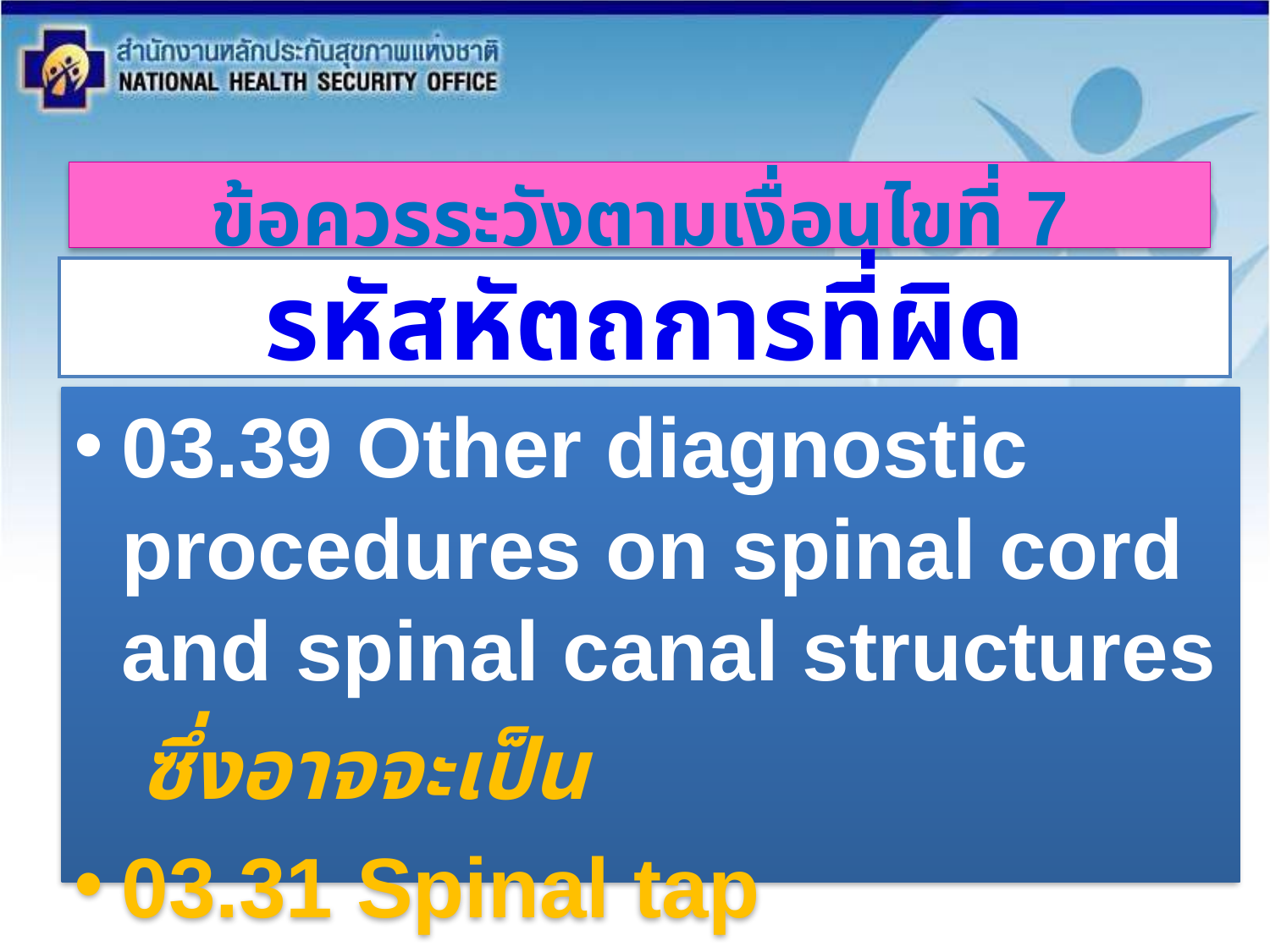

ข้อควรระวังตามเงื่อนไขที่ 7
# รหัสหัตถการที่ผิด
03.39 Other diagnostic procedures on spinal cord and spinal canal structures
   ซึ่งอาจจะเป็น
03.31 Spinal tap